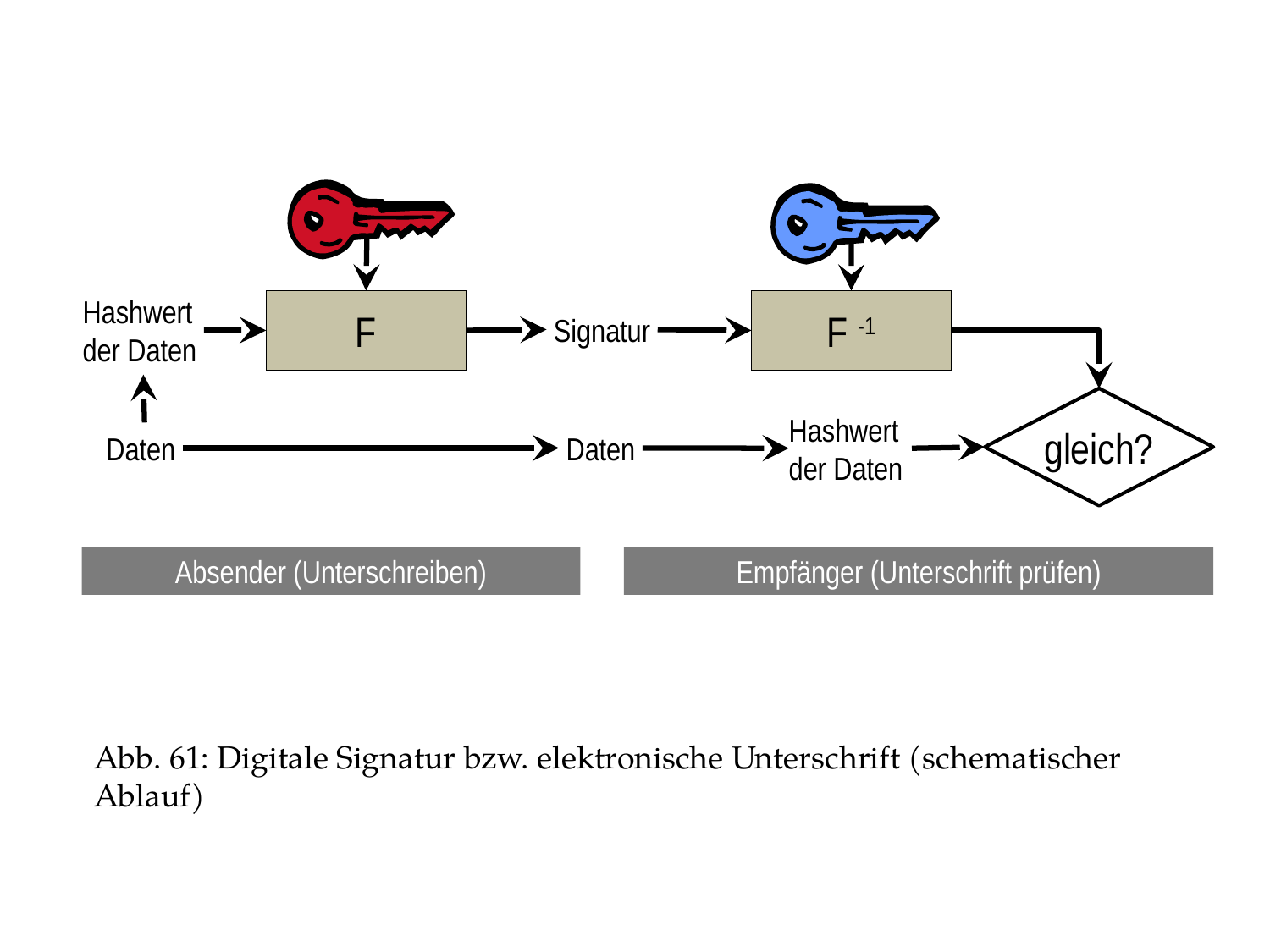

Hashwert
der Daten
F
F -1
 Signatur
gleich?
Hashwert
der Daten
Daten
 Daten
Absender (Unterschreiben)
Empfänger (Unterschrift prüfen)
Abb. 61: Digitale Signatur bzw. elektronische Unterschrift (schematischer Ablauf)